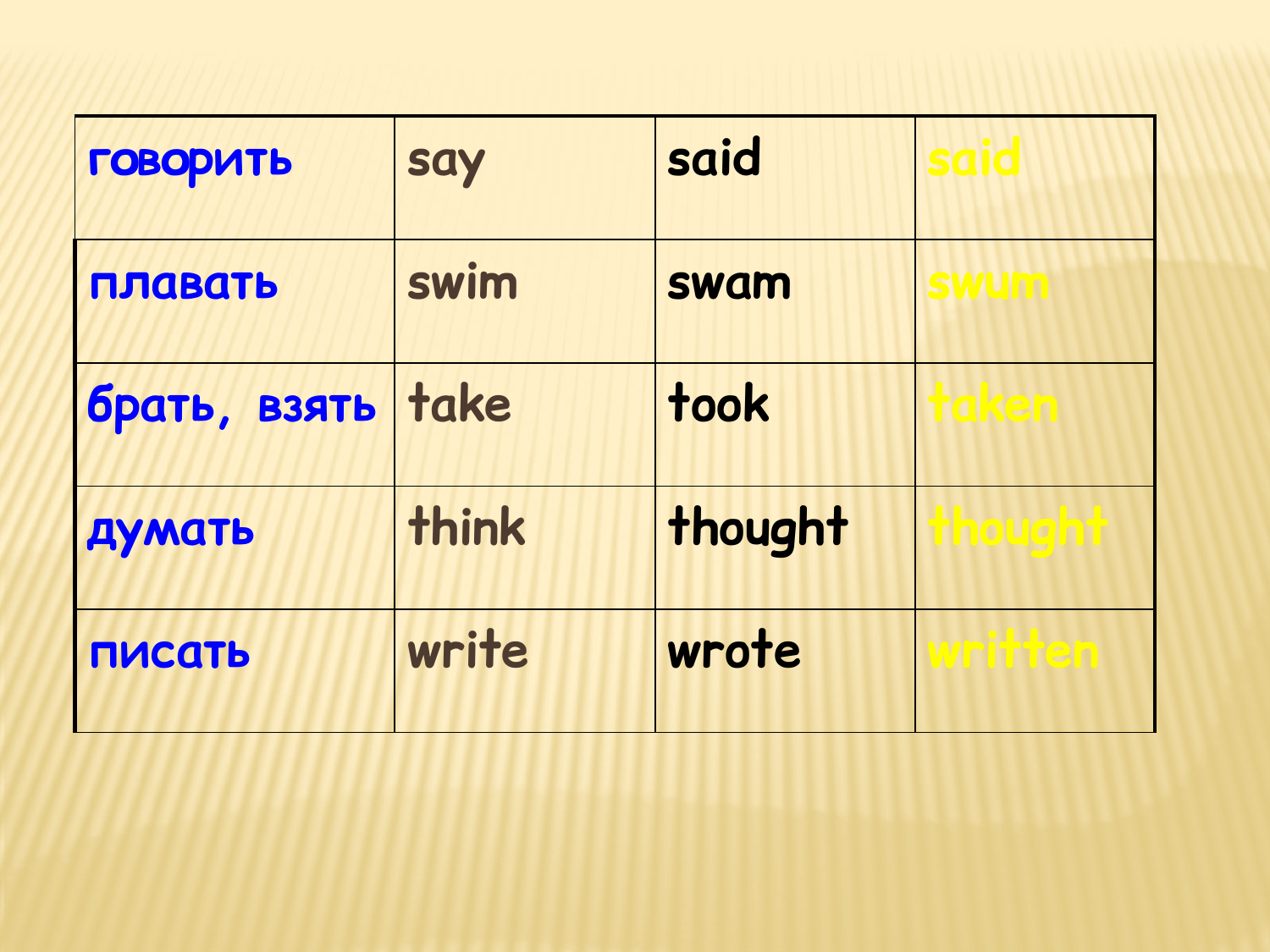

| говорить | say | said | said |
| --- | --- | --- | --- |
| плавать | swim | swam | swum |
| брать, взять | take | took | taken |
| думать | think | thought | thought |
| писать | write | wrote | written |
|  |  |  |  |